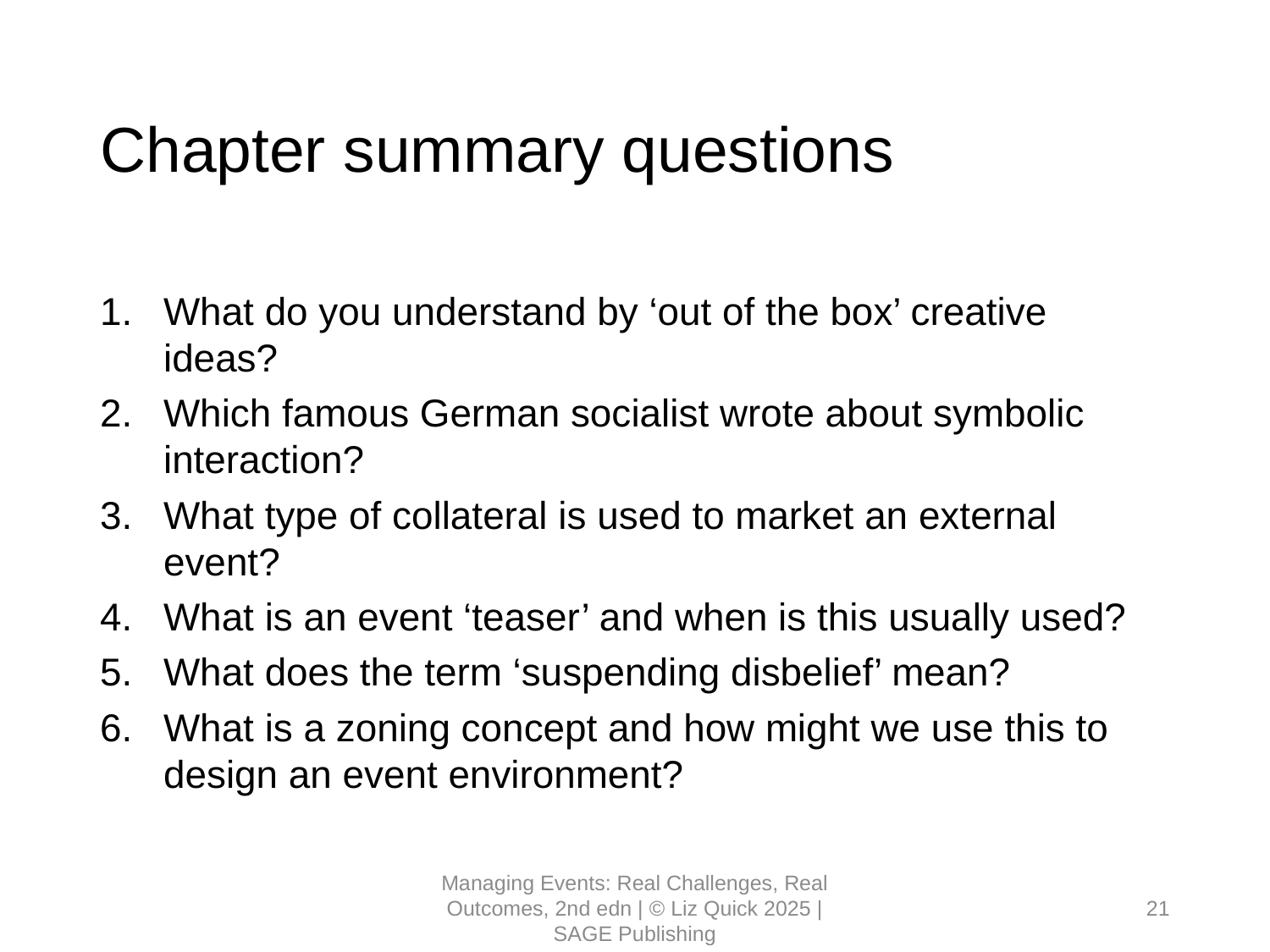

# Chapter summary questions
What do you understand by ‘out of the box’ creative ideas?
Which famous German socialist wrote about symbolic interaction?
What type of collateral is used to market an external event?
What is an event ‘teaser’ and when is this usually used?
What does the term ‘suspending disbelief’ mean?
What is a zoning concept and how might we use this to design an event environment?
Managing Events: Real Challenges, Real Outcomes, 2nd edn | © Liz Quick 2025 | SAGE Publishing
21